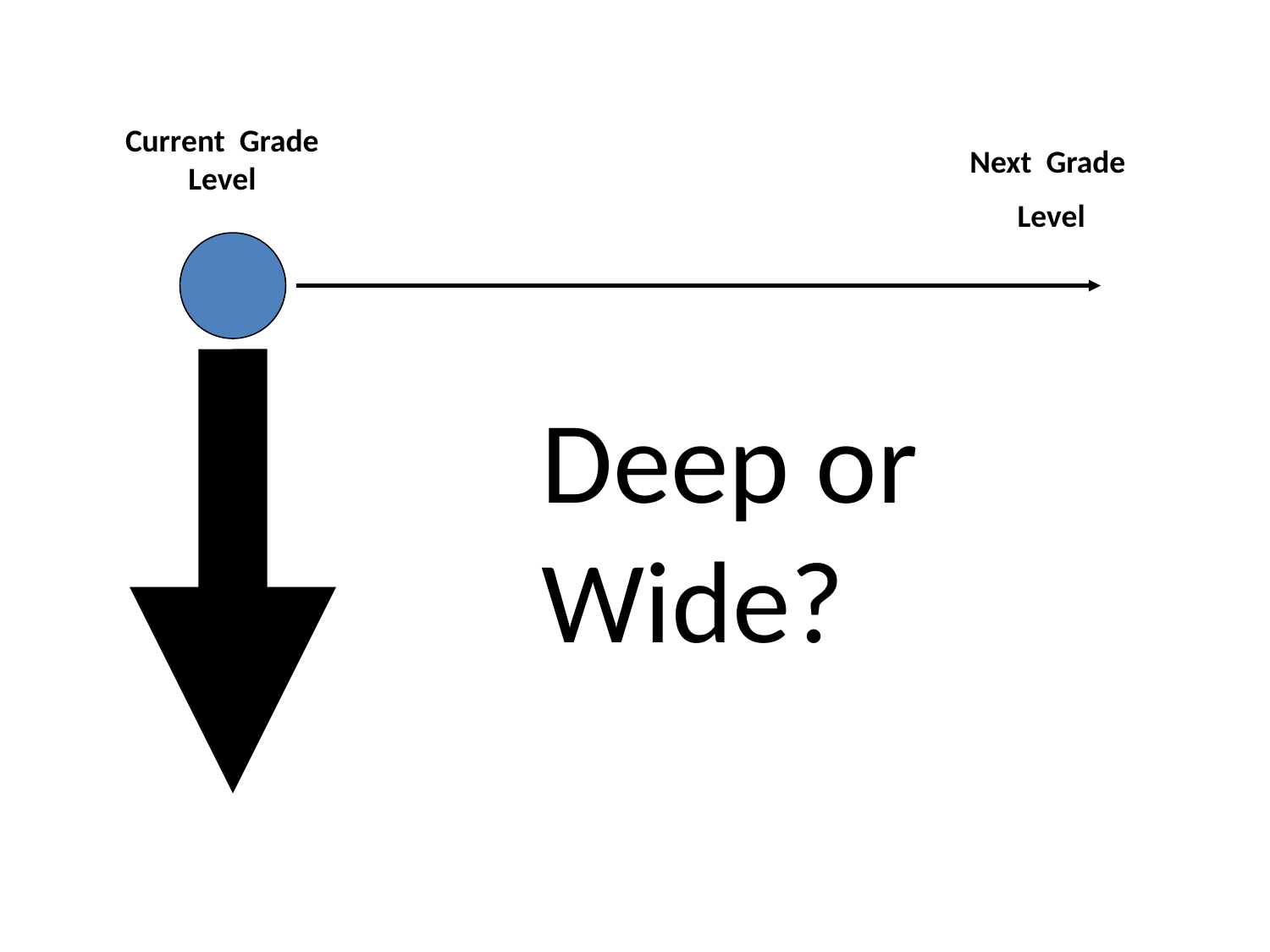

Current  Grade Level
Next  Grade
 Level

Deep or Wide?